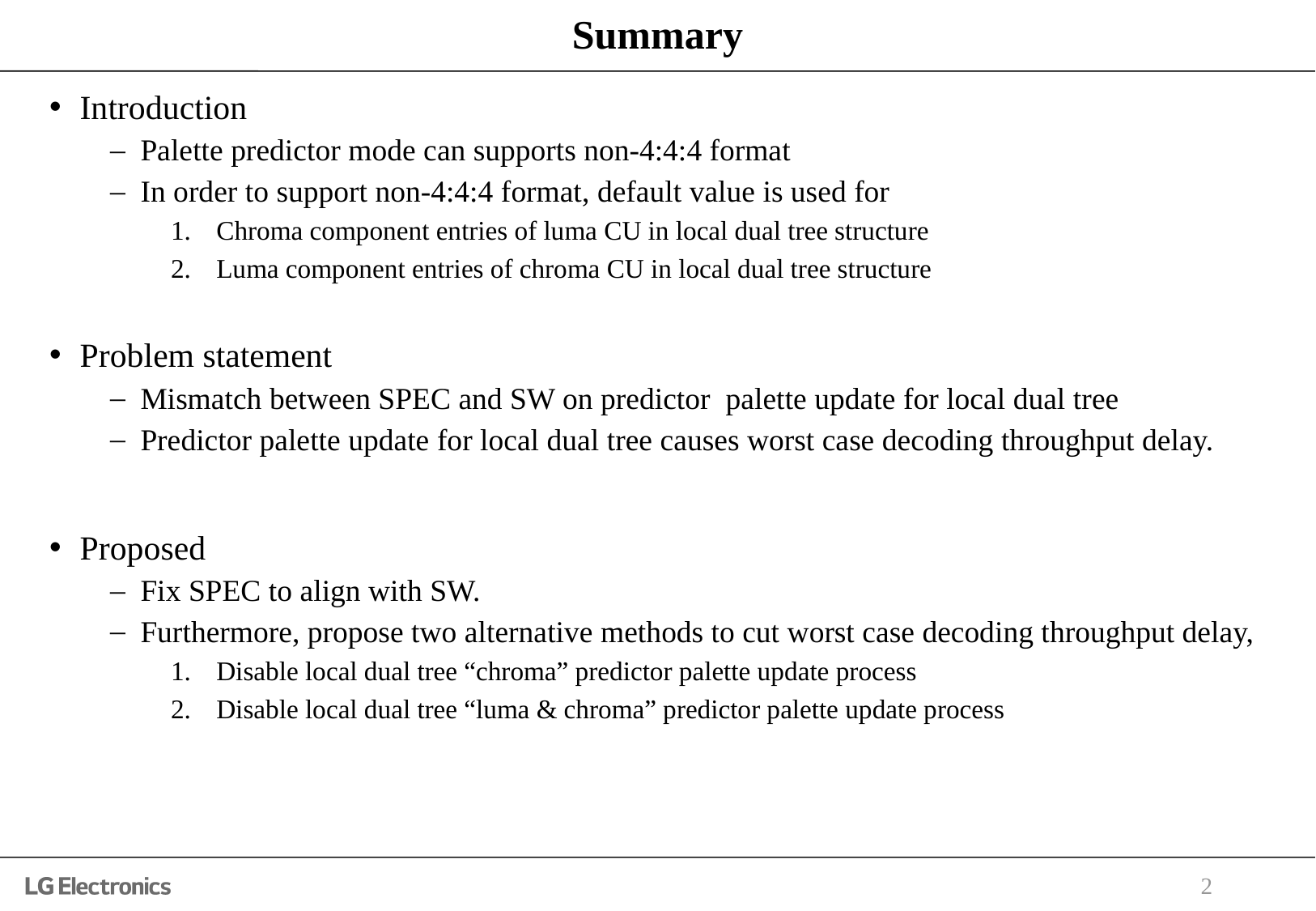

# Summary
Introduction
Palette predictor mode can supports non-4:4:4 format
In order to support non-4:4:4 format, default value is used for
Chroma component entries of luma CU in local dual tree structure
Luma component entries of chroma CU in local dual tree structure

Problem statement
Mismatch between SPEC and SW on predictor  palette update for local dual tree
Predictor palette update for local dual tree causes worst case decoding throughput delay.

Proposed
Fix SPEC to align with SW.
Furthermore, propose two alternative methods to cut worst case decoding throughput delay,
Disable local dual tree “chroma” predictor palette update process
Disable local dual tree “luma & chroma” predictor palette update process

2